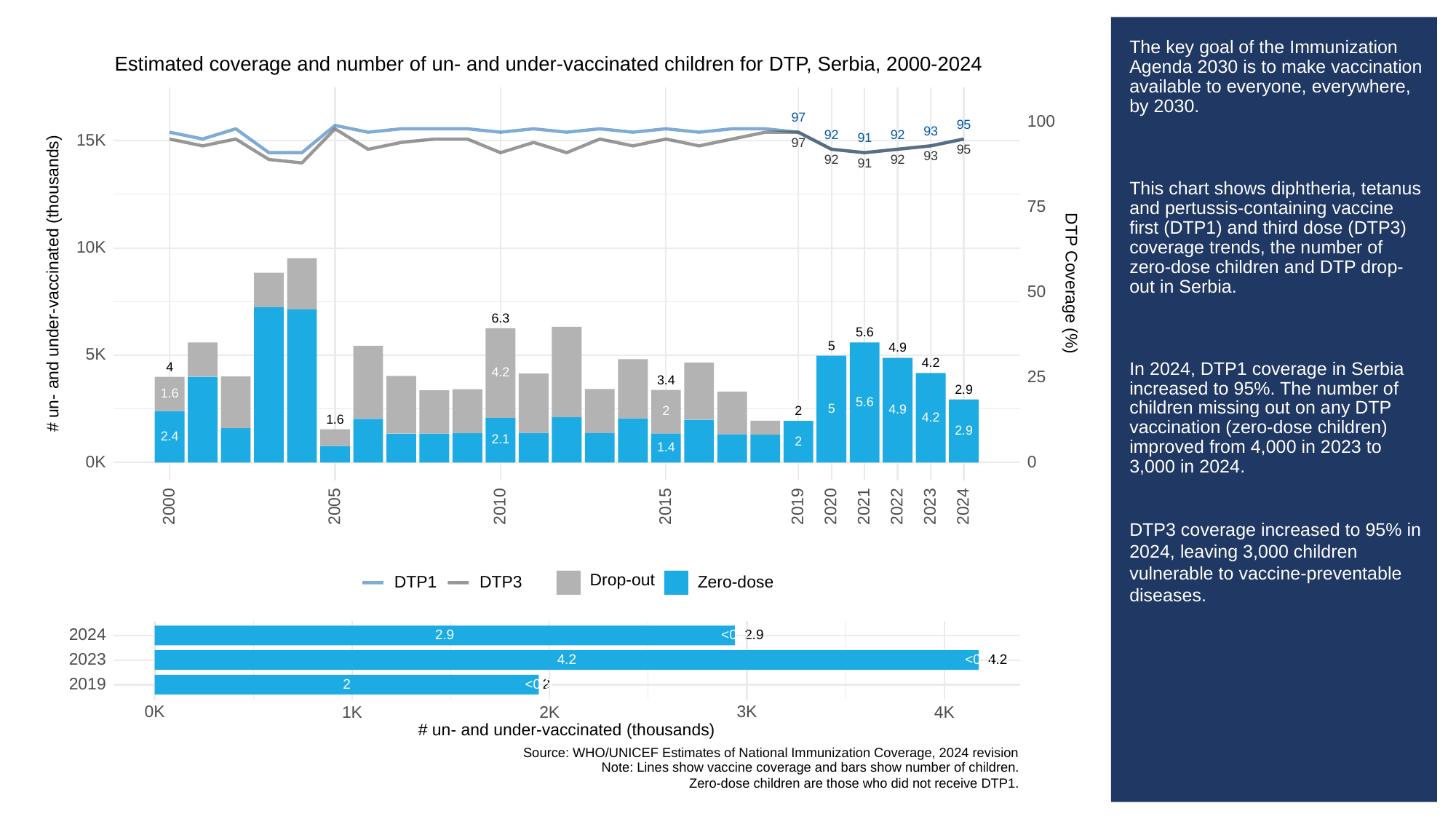

# The key goal of the Immunization Agenda 2030 is to make vaccination available to everyone, everywhere, by 2030.

This chart shows diphtheria, tetanus and pertussis-containing vaccine first (DTP1) and third dose (DTP3) coverage trends, the number of zero-dose children and DTP drop-out in Serbia.

In 2024, DTP1 coverage in Serbia increased to 95%. The number of children missing out on any DTP vaccination (zero-dose children) improved from 4,000 in 2023 to 3,000 in 2024.

DTP3 coverage increased to 95% in 2024, leaving 3,000 children vulnerable to vaccine-preventable diseases.

Estimated coverage and number of un- and under-vaccinated children for DTP, Serbia, 2000-2024

97
100
95

93

92
92
91
15K
97

95
93
92
92
91

75
10K

# un- and under-vaccinated (thousands)
DTP Coverage (%)
50

6.3

5.6
5

4.9

5K

4.2

4
4.2
25

3.4

2.9

1.6

5.6

5
4.9
2
2

4.2
1.6

2.9

2.4

2.1
2
1.4

0K
0

2023
2000
2005
2010
2015
2019
2020
2021
2022
2024

Drop-out
DTP3
Zero-dose
DTP1

2024
2.9
<0.5
2.9

2023
<0.5
4.2
4.2

2019
<0.5
2
2

3K
0K
1K
2K
4K
# un- and under-vaccinated (thousands)
Source: WHO/UNICEF Estimates of National Immunization Coverage, 2024 revision
Note: Lines show vaccine coverage and bars show number of children.
Zero-dose children are those who did not receive DTP1.